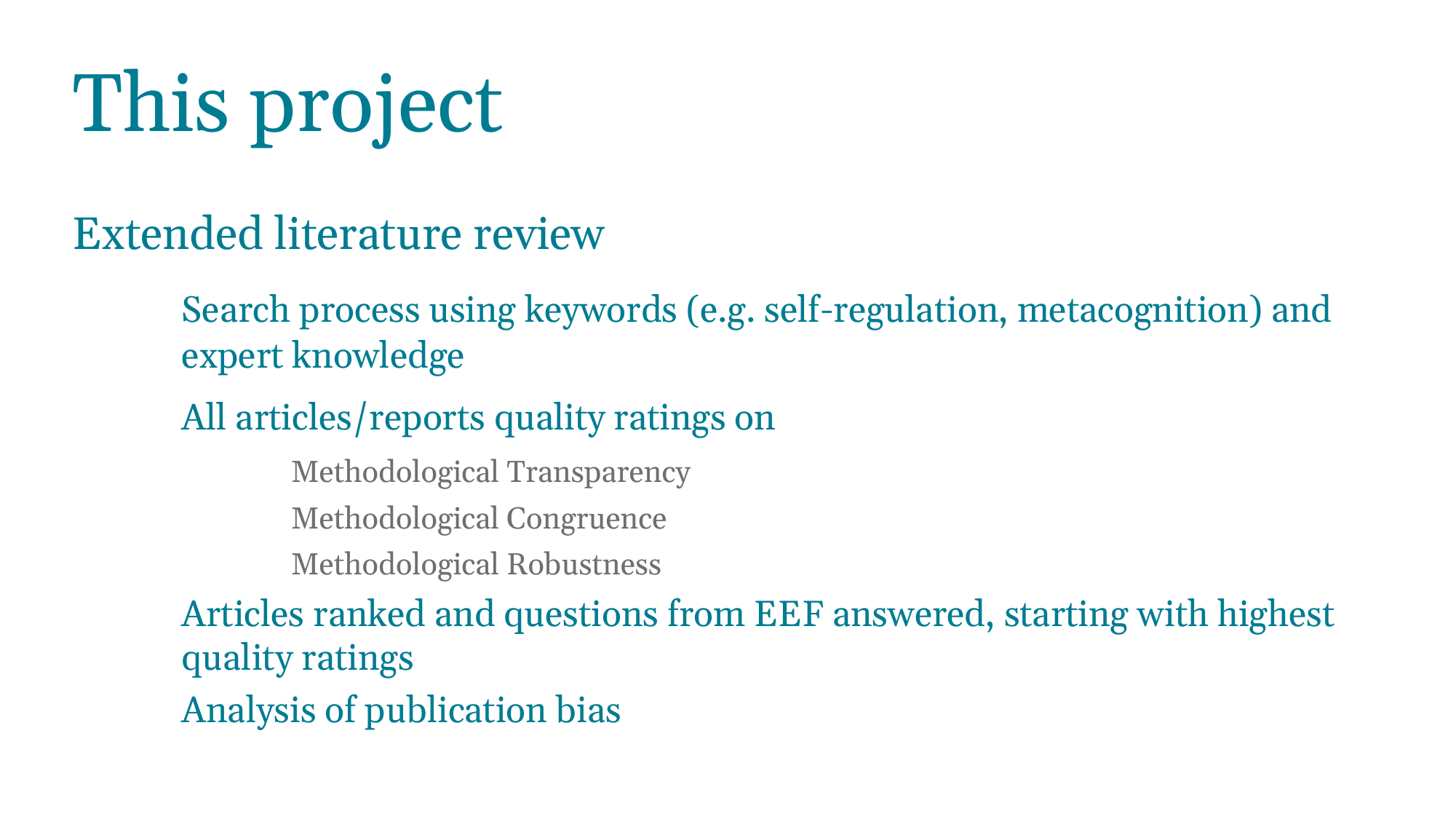

# This project
Extended literature review
	Search process using keywords (e.g. self-regulation, metacognition) and 	expert knowledge
	All articles/reports quality ratings on
		Methodological Transparency
		Methodological Congruence
		Methodological Robustness
	Articles ranked and questions from EEF answered, starting with highest 	quality ratings
	Analysis of publication bias